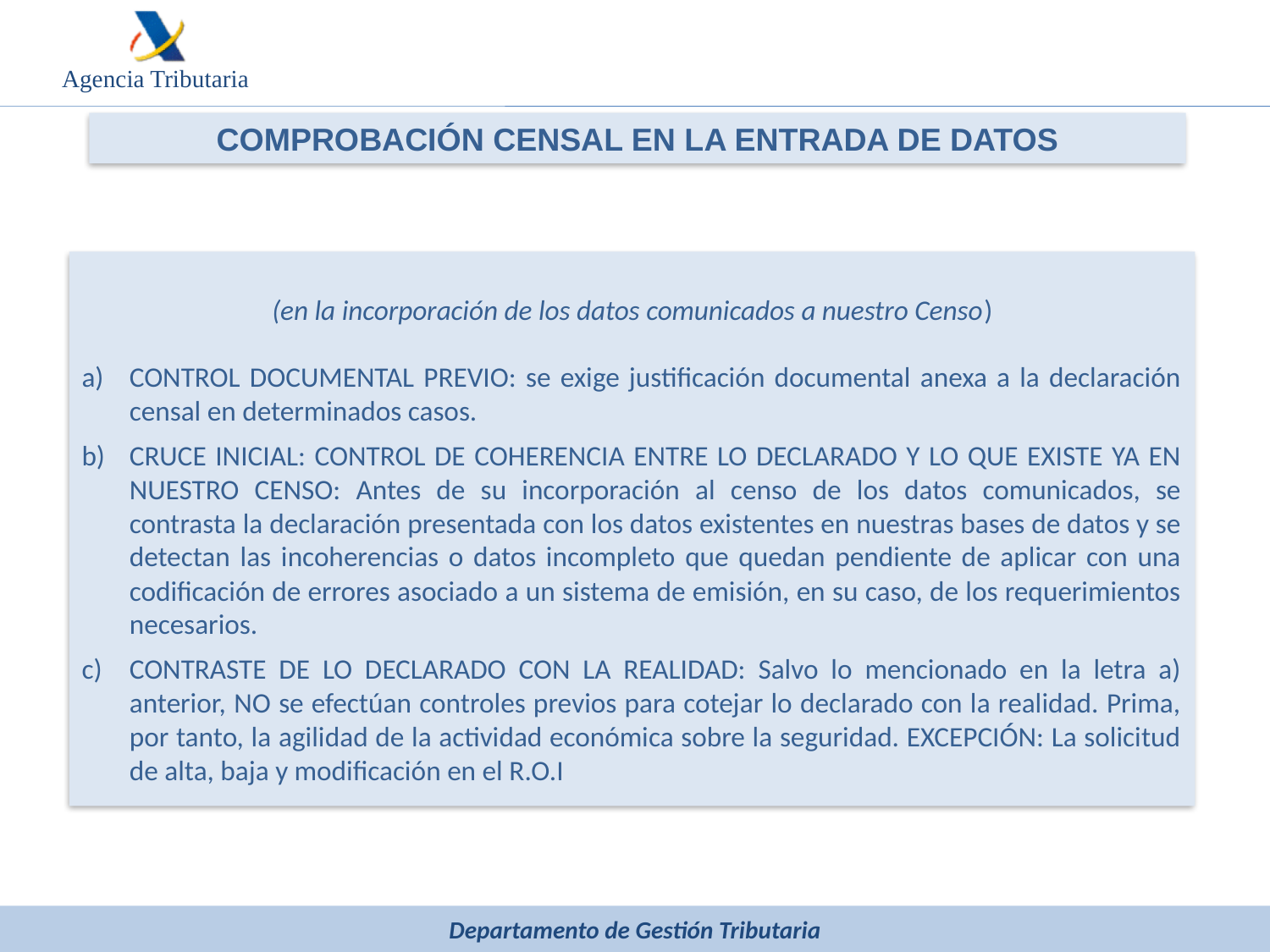

COMPROBACIÓN CENSAL EN LA ENTRADA DE DATOS

(en la incorporación de los datos comunicados a nuestro Censo)

CONTROL DOCUMENTAL PREVIO: se exige justificación documental anexa a la declaración censal en determinados casos.
CRUCE INICIAL: CONTROL DE COHERENCIA ENTRE LO DECLARADO Y LO QUE EXISTE YA EN NUESTRO CENSO: Antes de su incorporación al censo de los datos comunicados, se contrasta la declaración presentada con los datos existentes en nuestras bases de datos y se detectan las incoherencias o datos incompleto que quedan pendiente de aplicar con una codificación de errores asociado a un sistema de emisión, en su caso, de los requerimientos necesarios.
CONTRASTE DE LO DECLARADO CON LA REALIDAD: Salvo lo mencionado en la letra a) anterior, NO se efectúan controles previos para cotejar lo declarado con la realidad. Prima, por tanto, la agilidad de la actividad económica sobre la seguridad. EXCEPCIÓN: La solicitud de alta, baja y modificación en el R.O.I